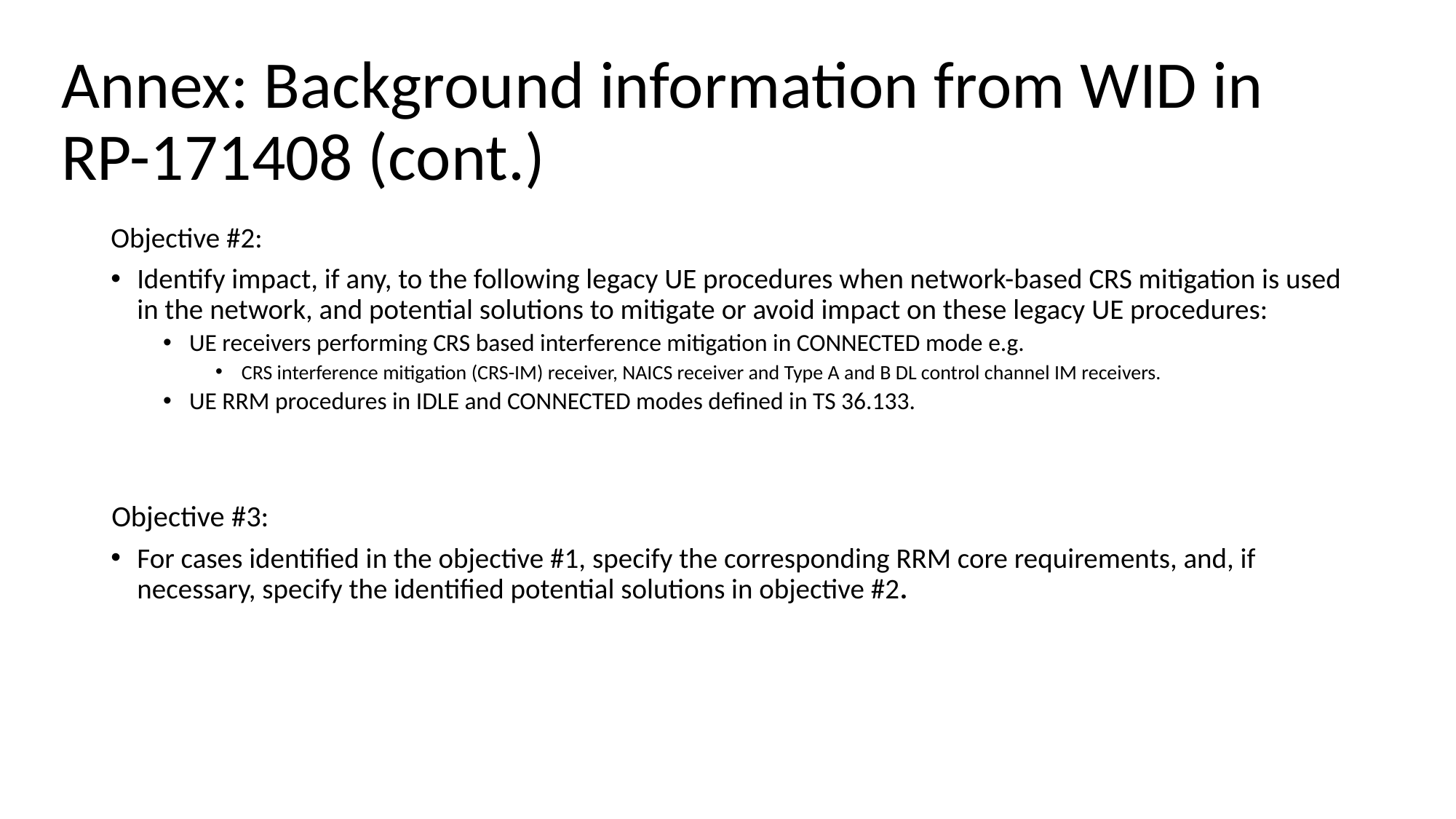

# Annex: Background information from WID in RP-171408 (cont.)
Objective #2:
Identify impact, if any, to the following legacy UE procedures when network-based CRS mitigation is used in the network, and potential solutions to mitigate or avoid impact on these legacy UE procedures:
UE receivers performing CRS based interference mitigation in CONNECTED mode e.g.
CRS interference mitigation (CRS-IM) receiver, NAICS receiver and Type A and B DL control channel IM receivers.
UE RRM procedures in IDLE and CONNECTED modes defined in TS 36.133.

Objective #3:
For cases identified in the objective #1, specify the corresponding RRM core requirements, and, if necessary, specify the identified potential solutions in objective #2.